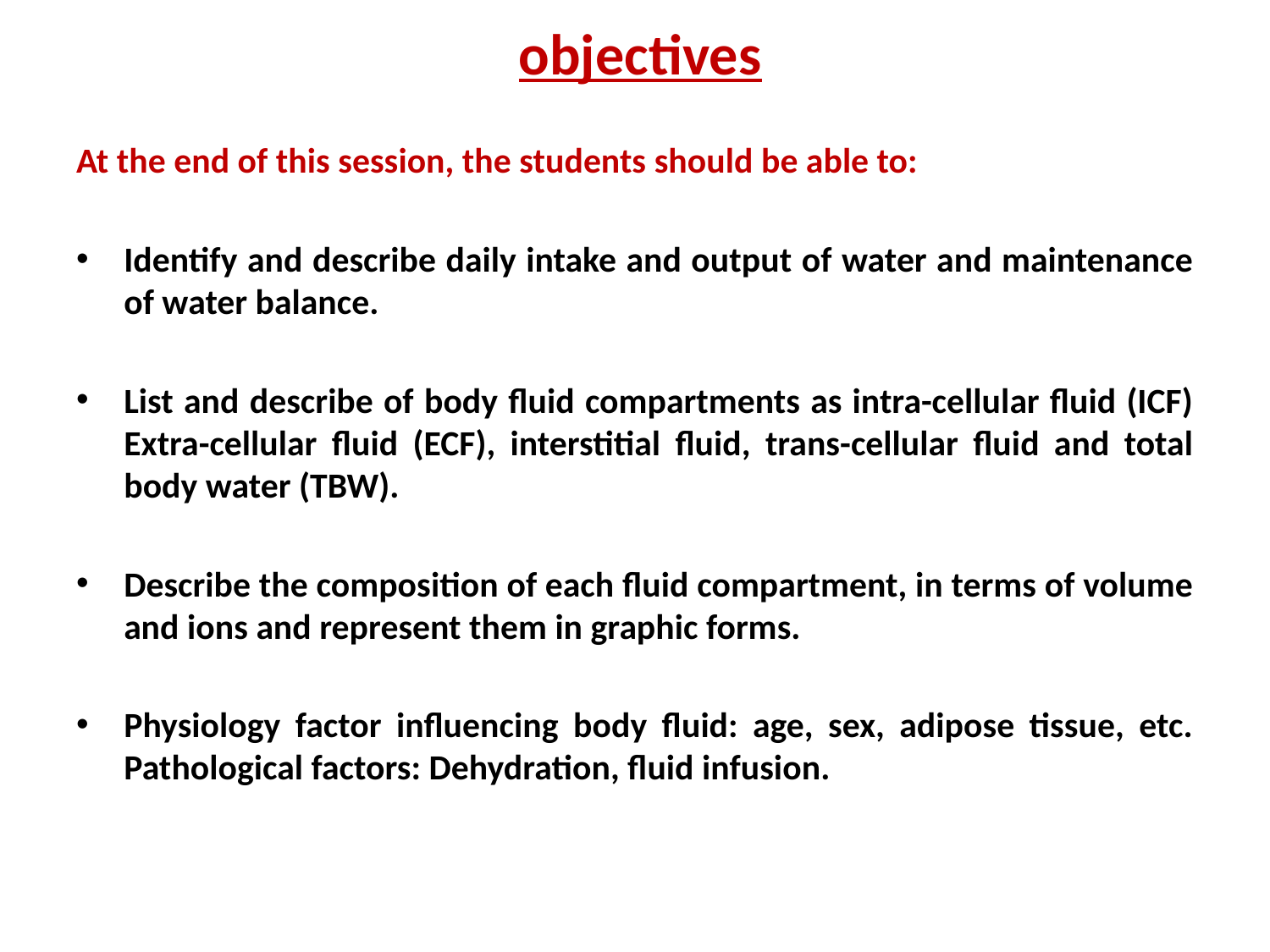

# objectives
At the end of this session, the students should be able to:

Identify and describe daily intake and output of water and maintenance of water balance.

List and describe of body fluid compartments as intra-cellular fluid (ICF) Extra-cellular fluid (ECF), interstitial fluid, trans-cellular fluid and total body water (TBW).

Describe the composition of each fluid compartment, in terms of volume and ions and represent them in graphic forms.

Physiology factor influencing body fluid: age, sex, adipose tissue, etc. Pathological factors: Dehydration, fluid infusion.